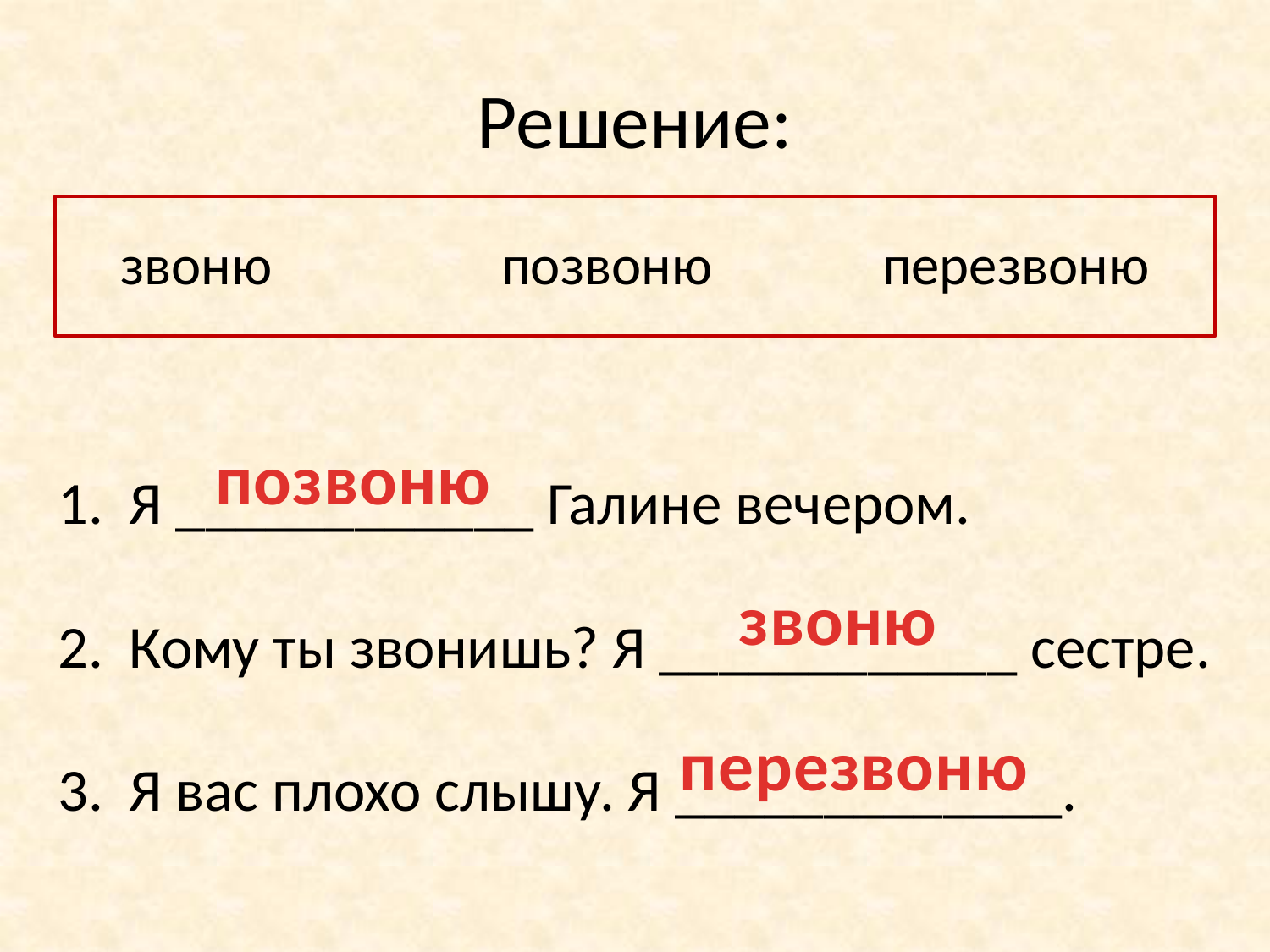

# Решение:

звоню		позвоню		перезвоню
Я ____________ Галине вечером.
Кому ты звонишь? Я ____________ сестре.
Я вас плохо слышу. Я _____________.
позвоню
звоню
перезвоню